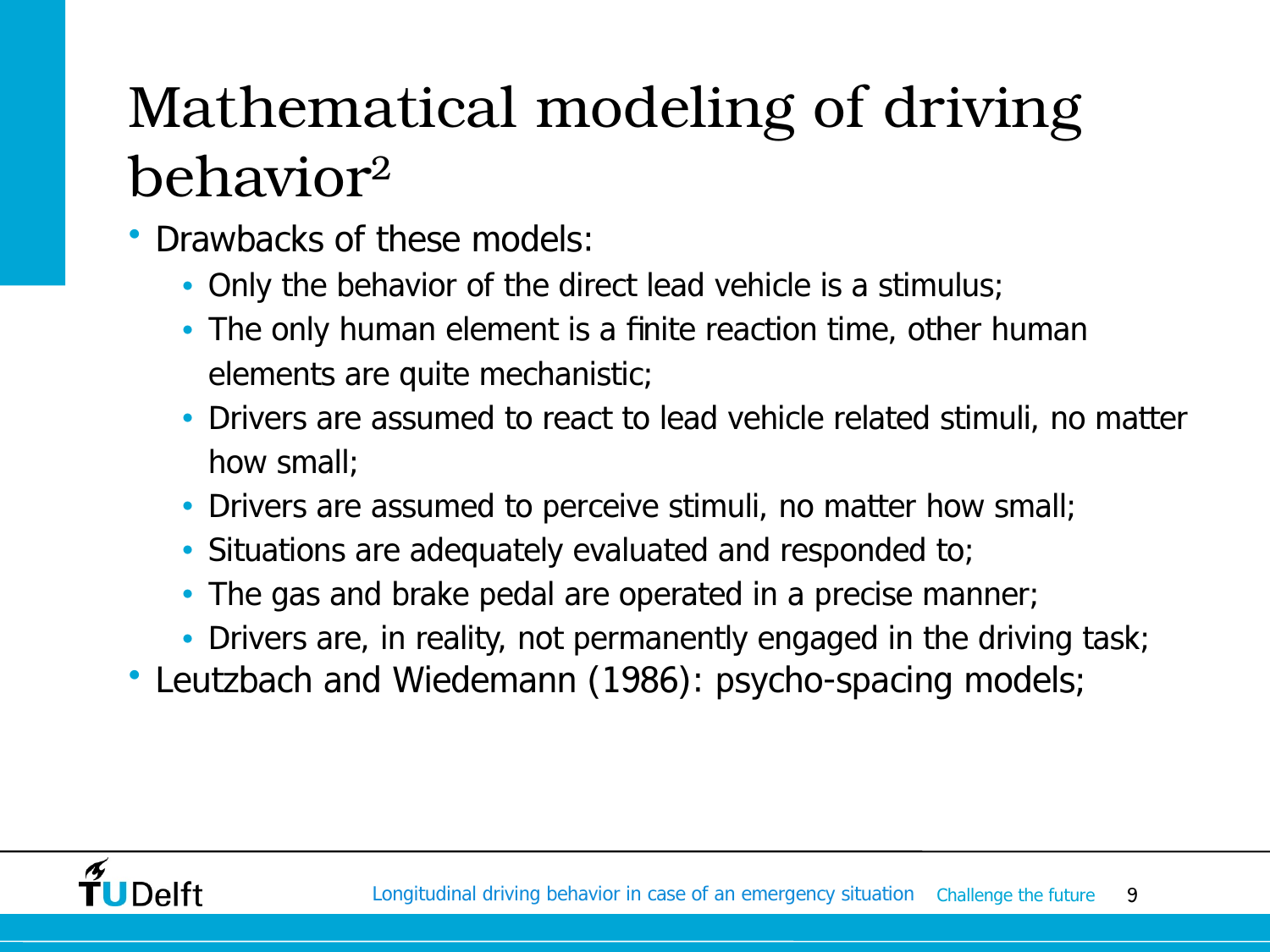

# Mathematical modeling of driving behavior2
Drawbacks of these models:
Only the behavior of the direct lead vehicle is a stimulus;
The only human element is a finite reaction time, other human elements are quite mechanistic;
Drivers are assumed to react to lead vehicle related stimuli, no matter how small;
Drivers are assumed to perceive stimuli, no matter how small;
Situations are adequately evaluated and responded to;
The gas and brake pedal are operated in a precise manner;
Drivers are, in reality, not permanently engaged in the driving task;
Leutzbach and Wiedemann (1986): psycho-spacing models;